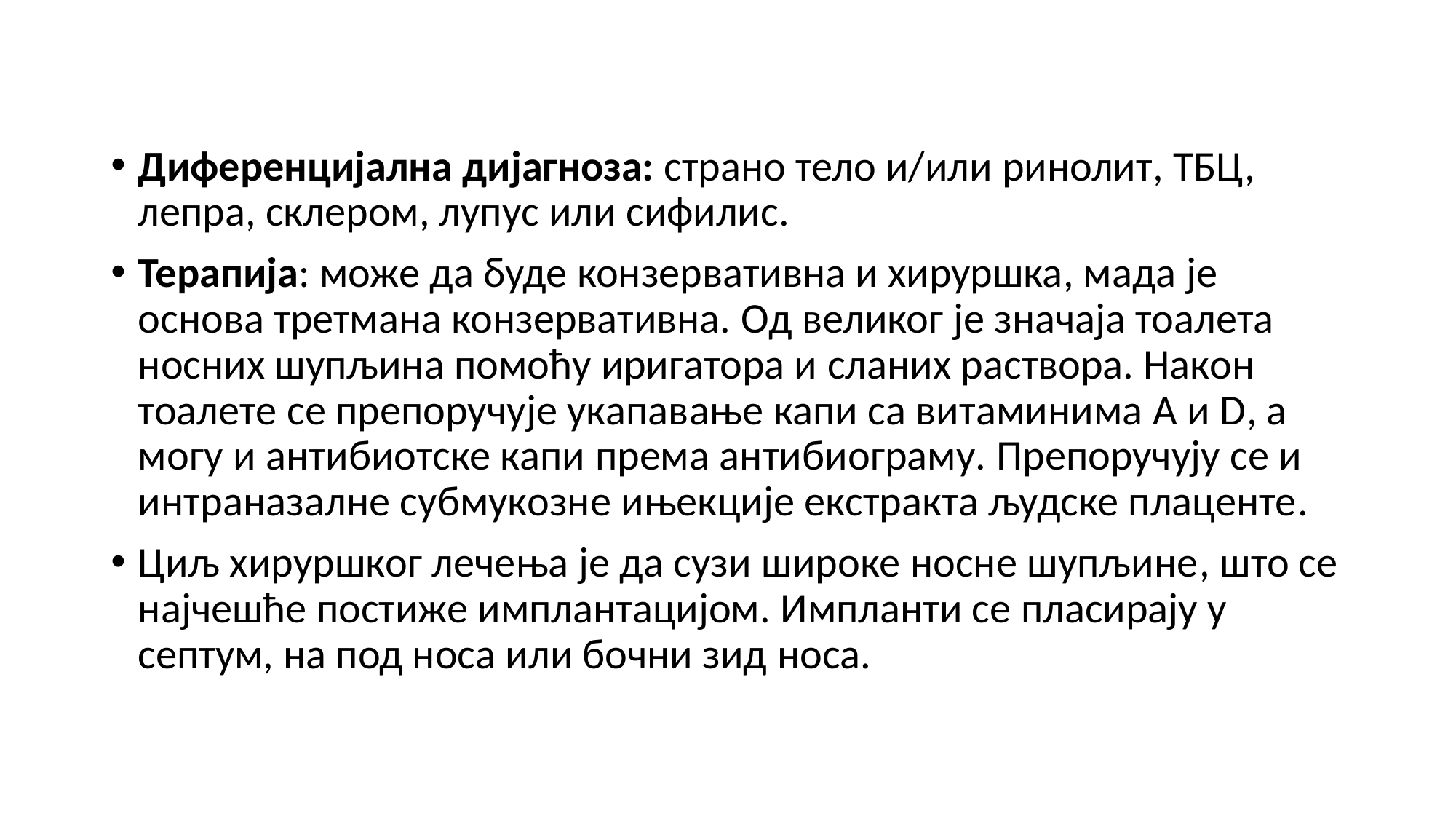

Диференцијална дијагноза: страно тело и/или ринолит, ТБЦ, лепра, склером, лупус или сифилис.
Терапија: може да буде конзервативна и хируршка, мада је основа третмана конзервативна. Од великог је значаја тоалета носних шупљина помоћу иригатора и сланих раствора. Након тоалете се препоручује укапавање капи са витаминима А и D, а могу и антибиотске капи према антибиограму. Препоручују се и интраназалне субмукозне ињекције екстракта људске плаценте.
Циљ хируршког лечења је да сузи широке носне шупљине, што се најчешће постиже имплантацијом. Импланти се пласирају у септум, на под носа или бочни зид носа.